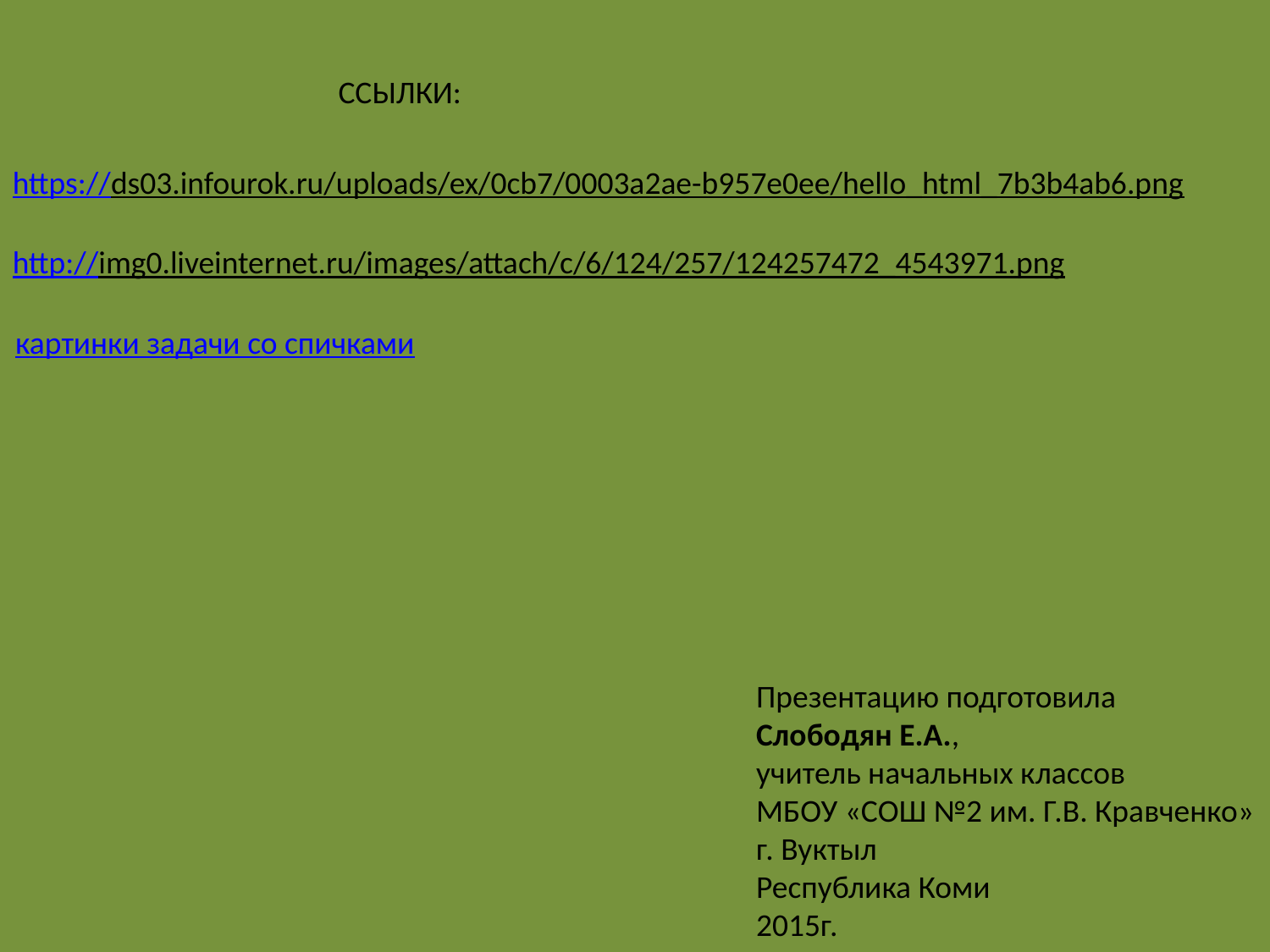

ССЫЛКИ:
https://ds03.infourok.ru/uploads/ex/0cb7/0003a2ae-b957e0ee/hello_html_7b3b4ab6.png
http://img0.liveinternet.ru/images/attach/c/6/124/257/124257472_4543971.png
картинки задачи со спичками
Презентацию подготовила
Слободян Е.А.,
учитель начальных классов
МБОУ «СОШ №2 им. Г.В. Кравченко»
г. Вуктыл
Республика Коми
2015г.